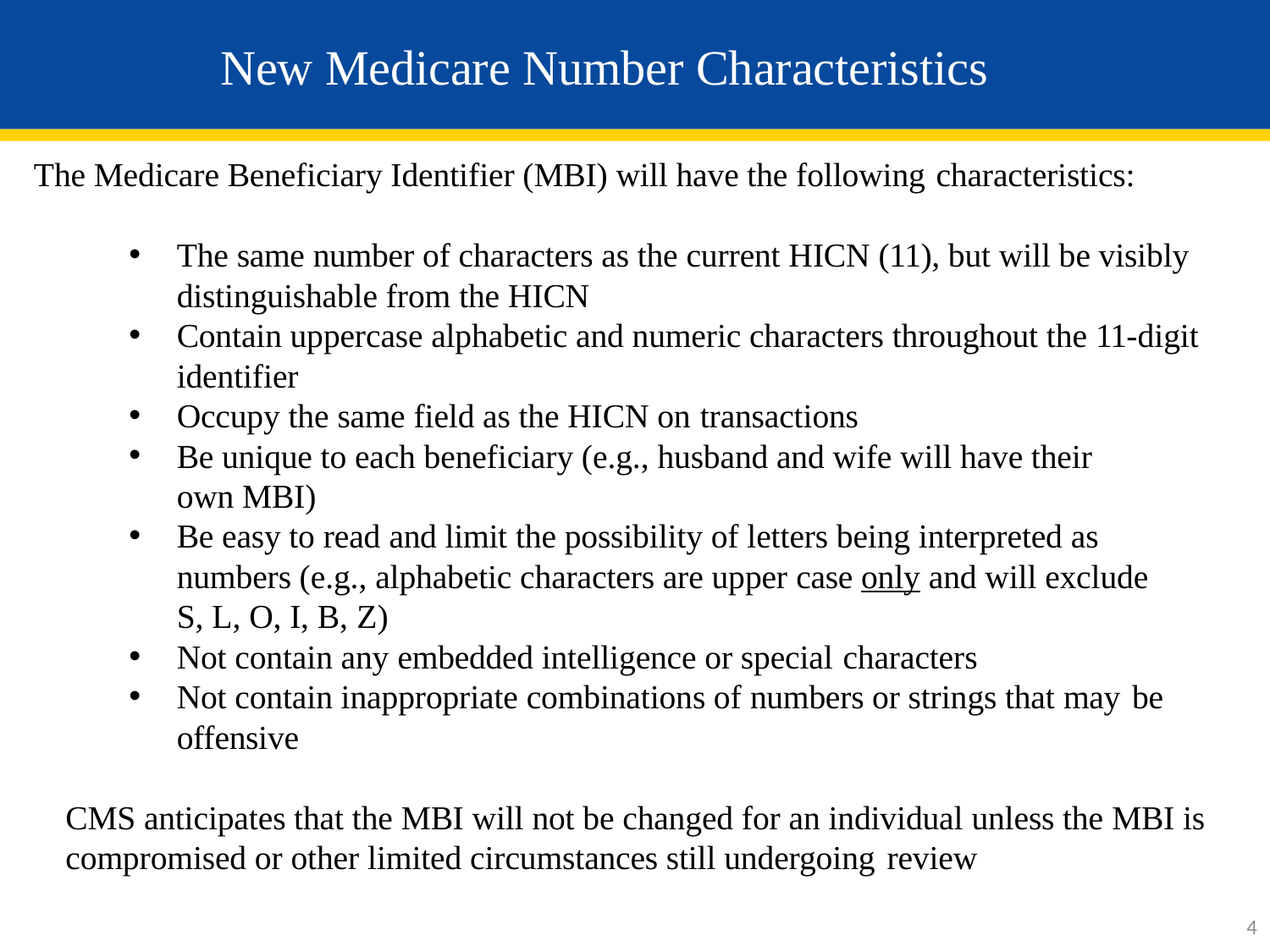

# New Medicare Number Characteristics
The Medicare Beneficiary Identifier (MBI) will have the following characteristics:

The same number of characters as the current HICN (11), but will be visibly distinguishable from the HICN
Contain uppercase alphabetic and numeric characters throughout the 11-digit identifier
Occupy the same field as the HICN on transactions
Be unique to each beneficiary (e.g., husband and wife will have their own MBI)
Be easy to read and limit the possibility of letters being interpreted as numbers (e.g., alphabetic characters are upper case only and will exclude  S, L, O, I, B, Z)
Not contain any embedded intelligence or special characters
Not contain inappropriate combinations of numbers or strings that may be
offensive

CMS anticipates that the MBI will not be changed for an individual unless the MBI is compromised or other limited circumstances still undergoing review
4